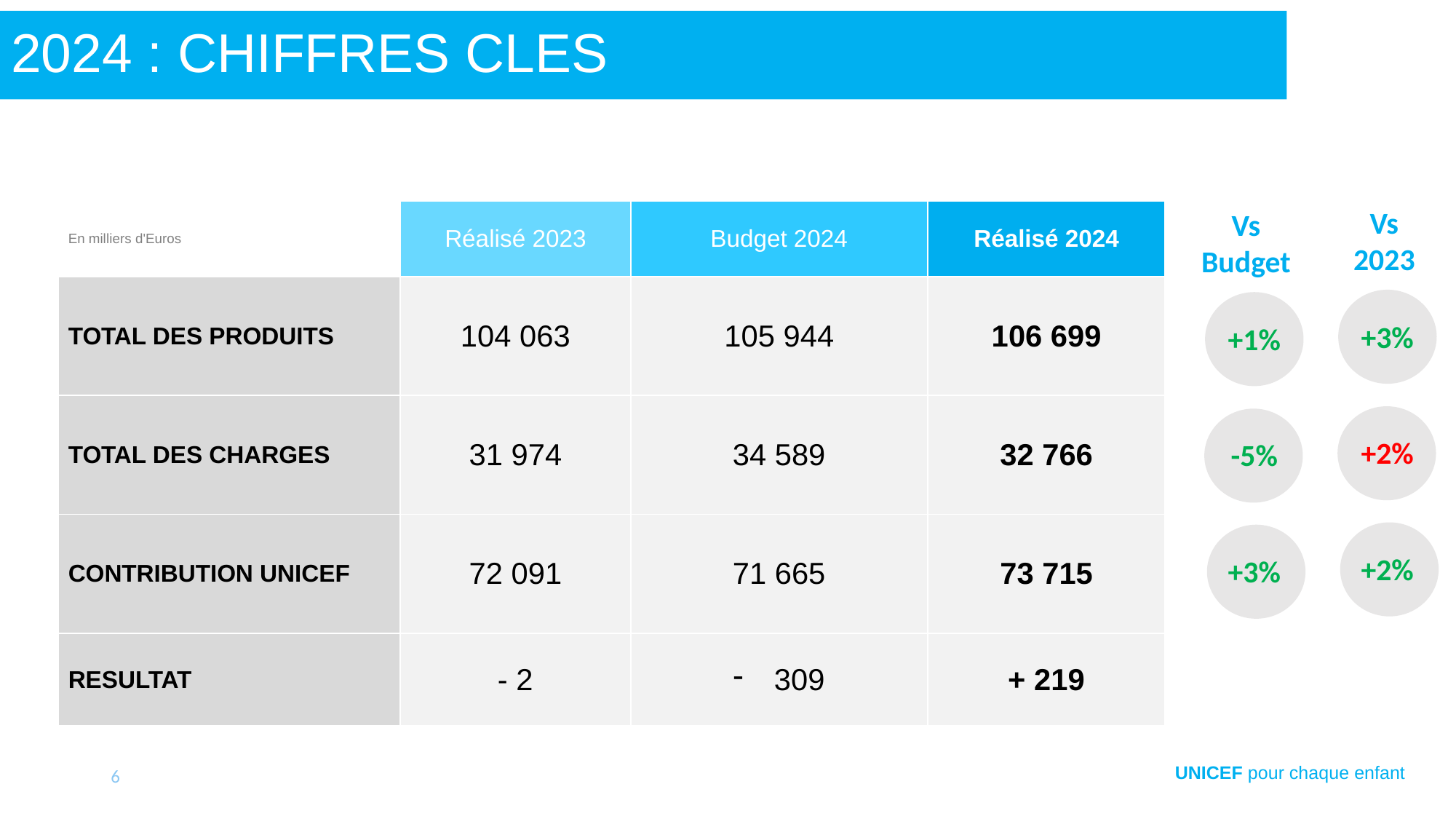

# 2024 : CHIFFRES CLES
Vs 2023
| En milliers d'Euros | Réalisé 2023 | Budget 2024 | Réalisé 2024 |
| --- | --- | --- | --- |
| TOTAL DES PRODUITS | 104 063 | 105 944 | 106 699 |
| TOTAL DES CHARGES | 31 974 | 34 589 | 32 766 |
| CONTRIBUTION UNICEF | 72 091 | 71 665 | 73 715 |
| RESULTAT | - 2 | 309 | + 219 |
Vs Budget

+3%
+1%

+2%
-5%

+2%
+3%
6